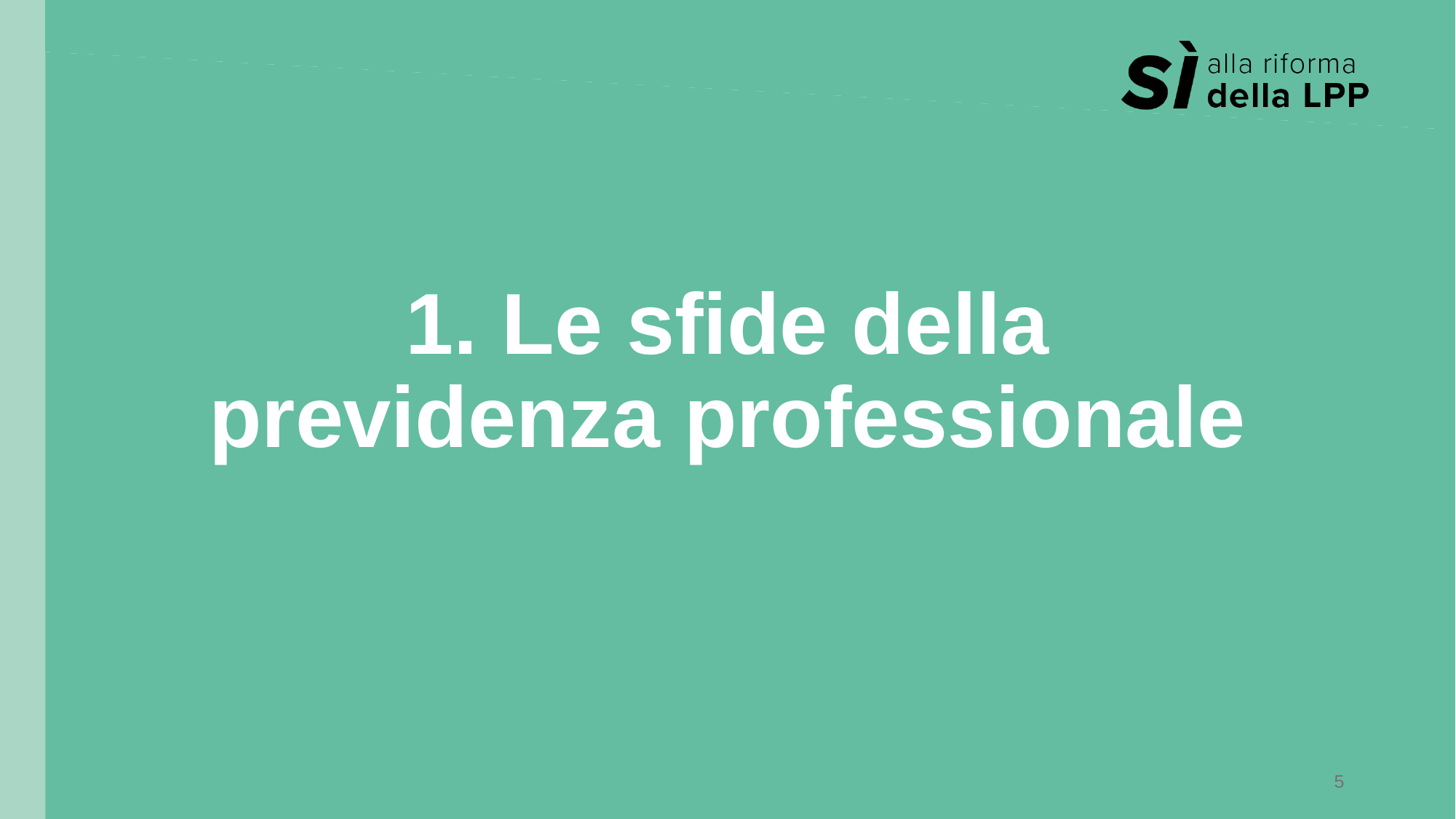

# 1. Le sfide della previdenza professionale
5